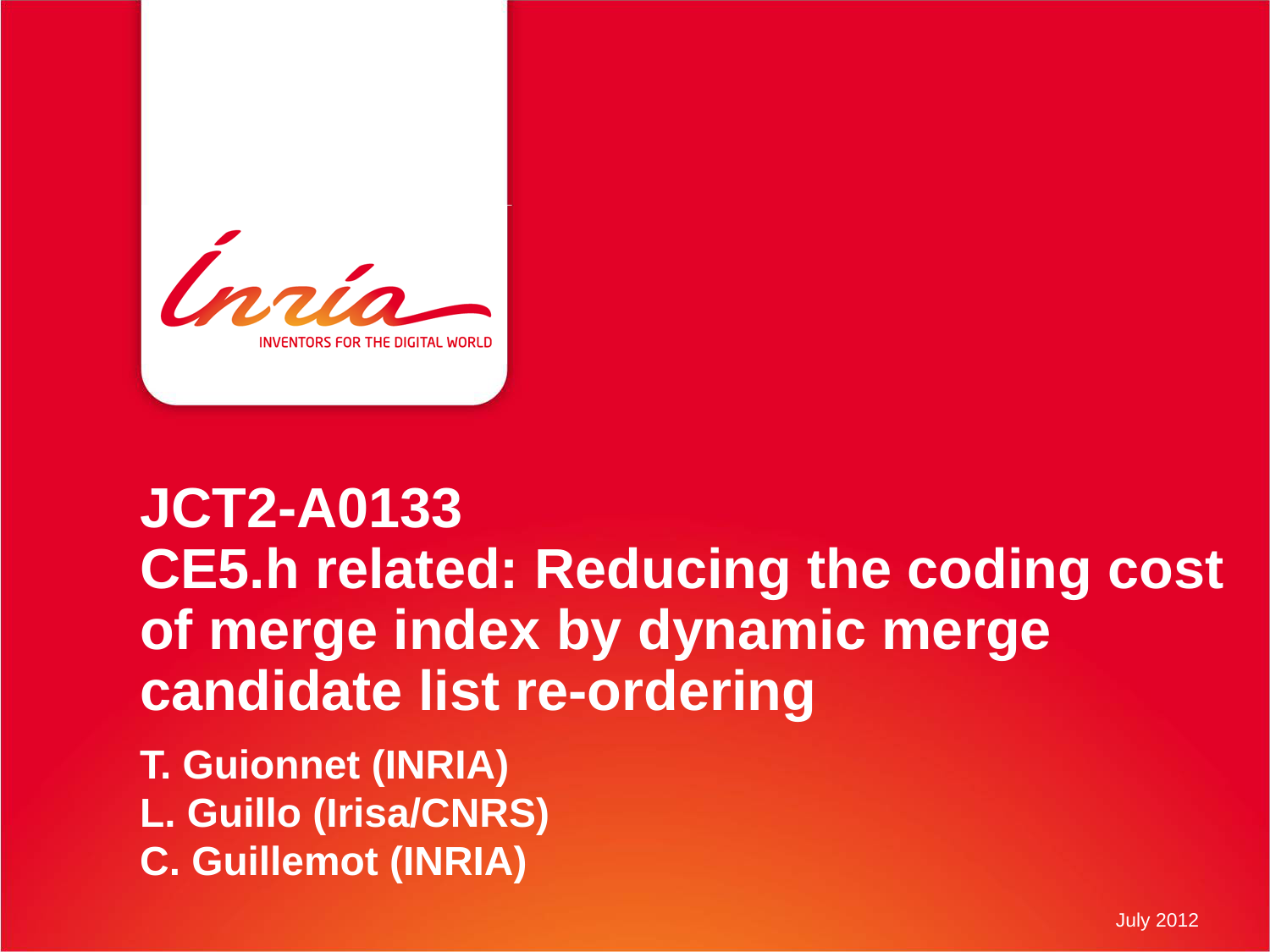

# JCT2-A0133 CE5.h related: Reducing the coding cost of merge index by dynamic merge candidate list re-ordering

T. Guionnet (INRIA)
L. Guillo (Irisa/CNRS)
C. Guillemot (INRIA)

July 2012